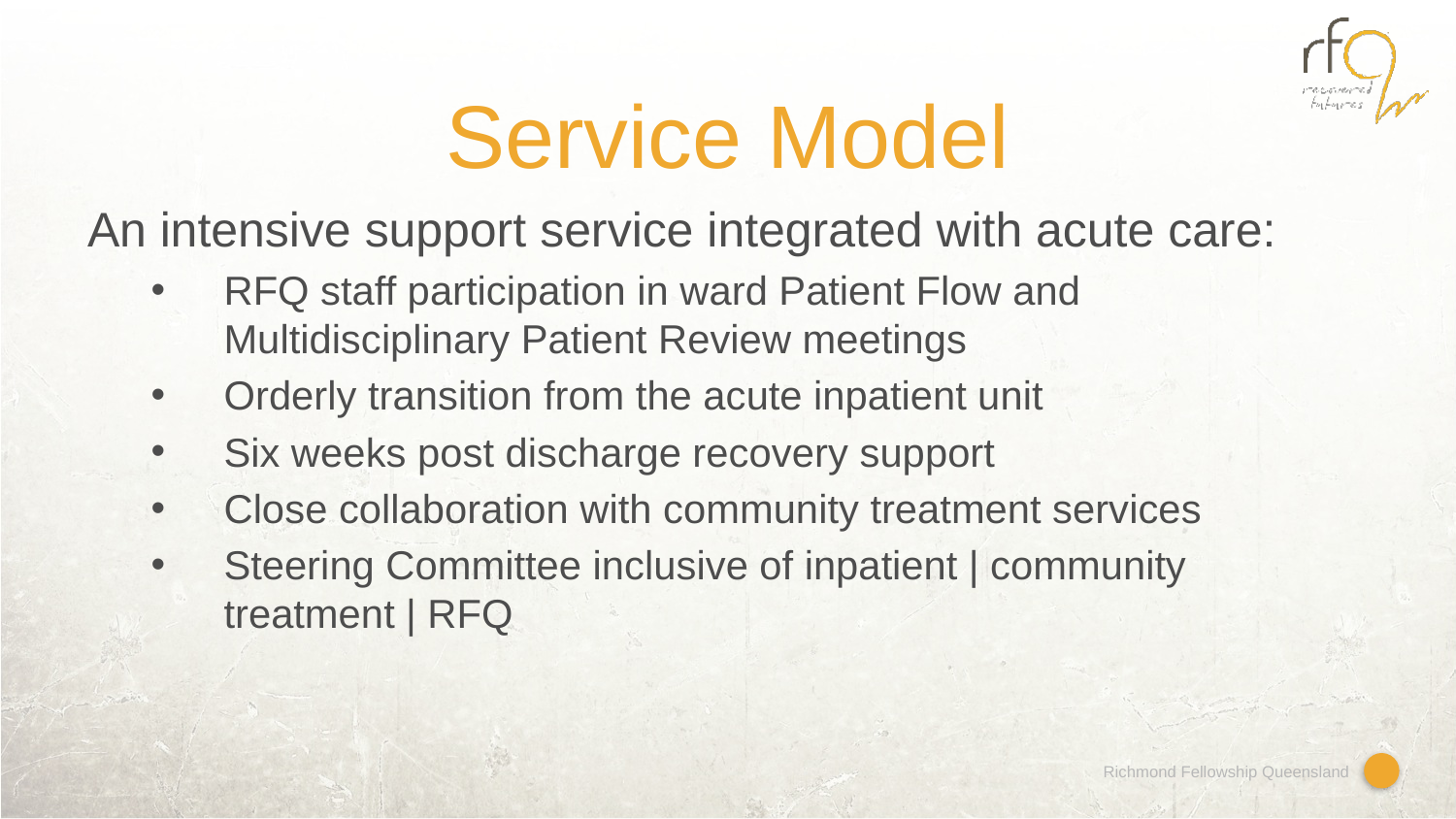

# Service Model
An intensive support service integrated with acute care:
RFQ staff participation in ward Patient Flow and Multidisciplinary Patient Review meetings
Orderly transition from the acute inpatient unit
Six weeks post discharge recovery support
Close collaboration with community treatment services
Steering Committee inclusive of inpatient | community
treatment | RFQ